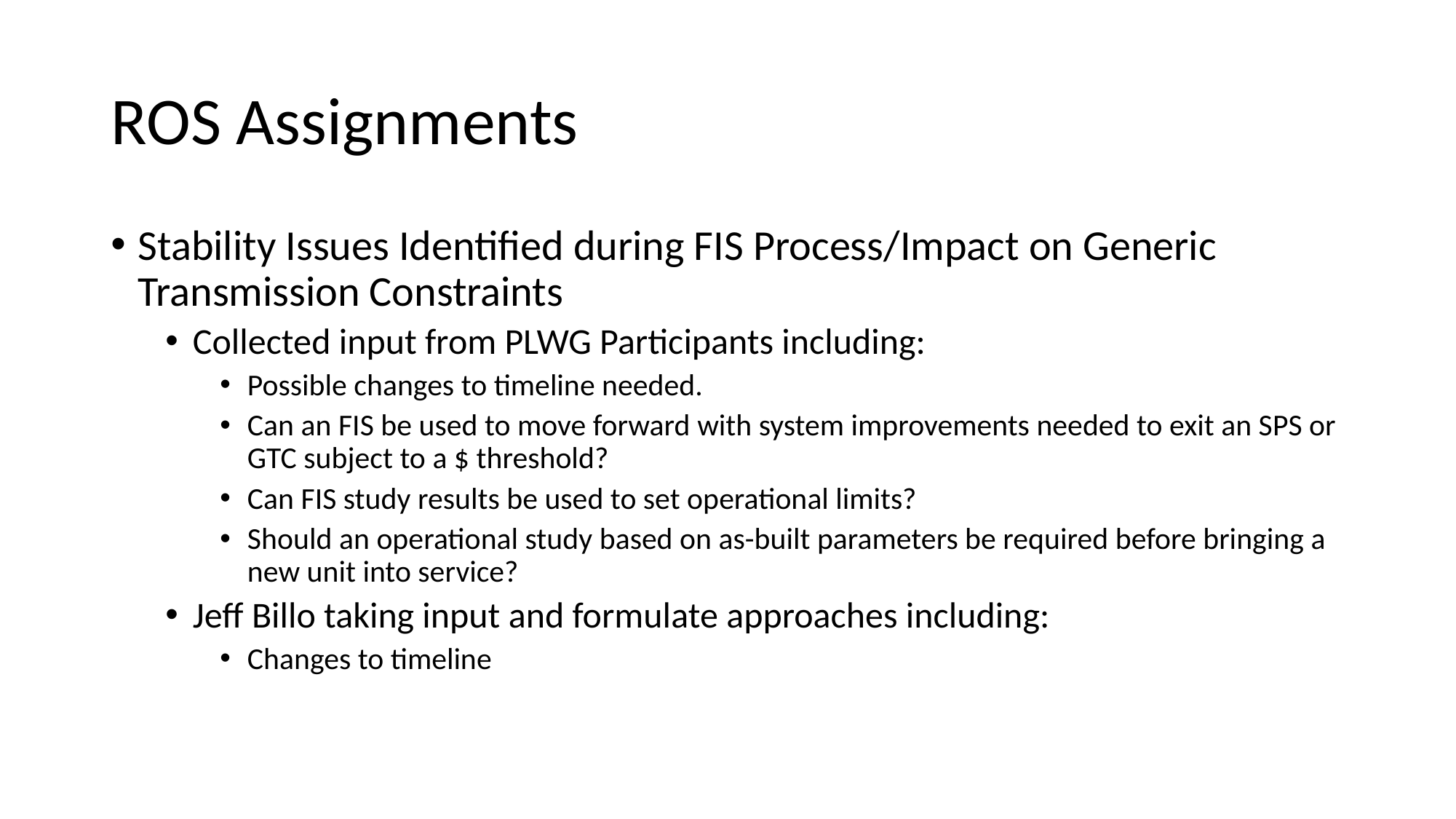

# ROS Assignments
Stability Issues Identified during FIS Process/Impact on Generic Transmission Constraints
Collected input from PLWG Participants including:
Possible changes to timeline needed.
Can an FIS be used to move forward with system improvements needed to exit an SPS or GTC subject to a $ threshold?
Can FIS study results be used to set operational limits?
Should an operational study based on as-built parameters be required before bringing a new unit into service?
Jeff Billo taking input and formulate approaches including:
Changes to timeline